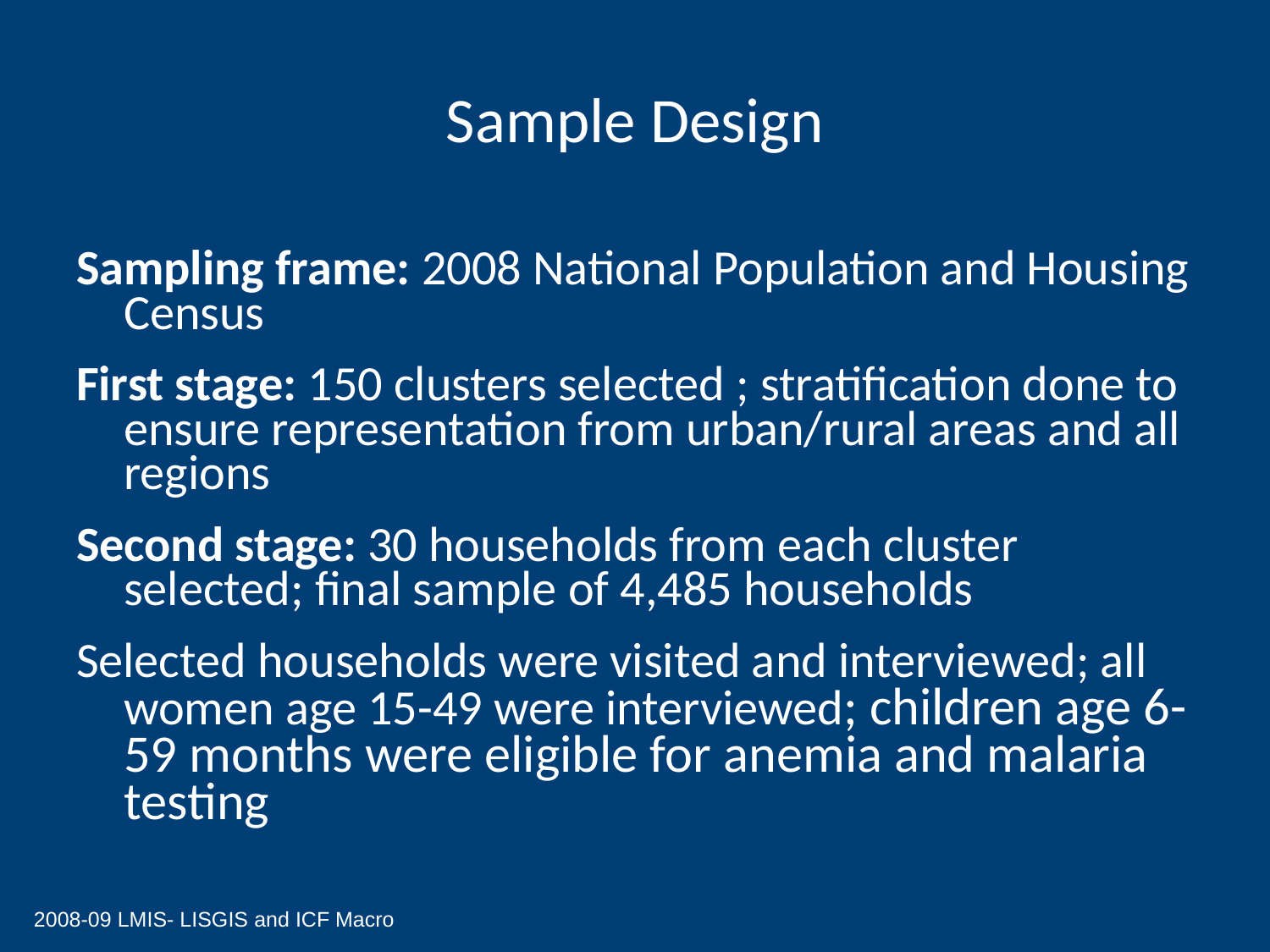

# Sample Design
Sampling frame: 2008 National Population and Housing Census
First stage: 150 clusters selected ; stratification done to ensure representation from urban/rural areas and all regions
Second stage: 30 households from each cluster selected; final sample of 4,485 households
Selected households were visited and interviewed; all women age 15-49 were interviewed; children age 6-59 months were eligible for anemia and malaria testing

2008-09 LMIS- LISGIS and ICF Macro